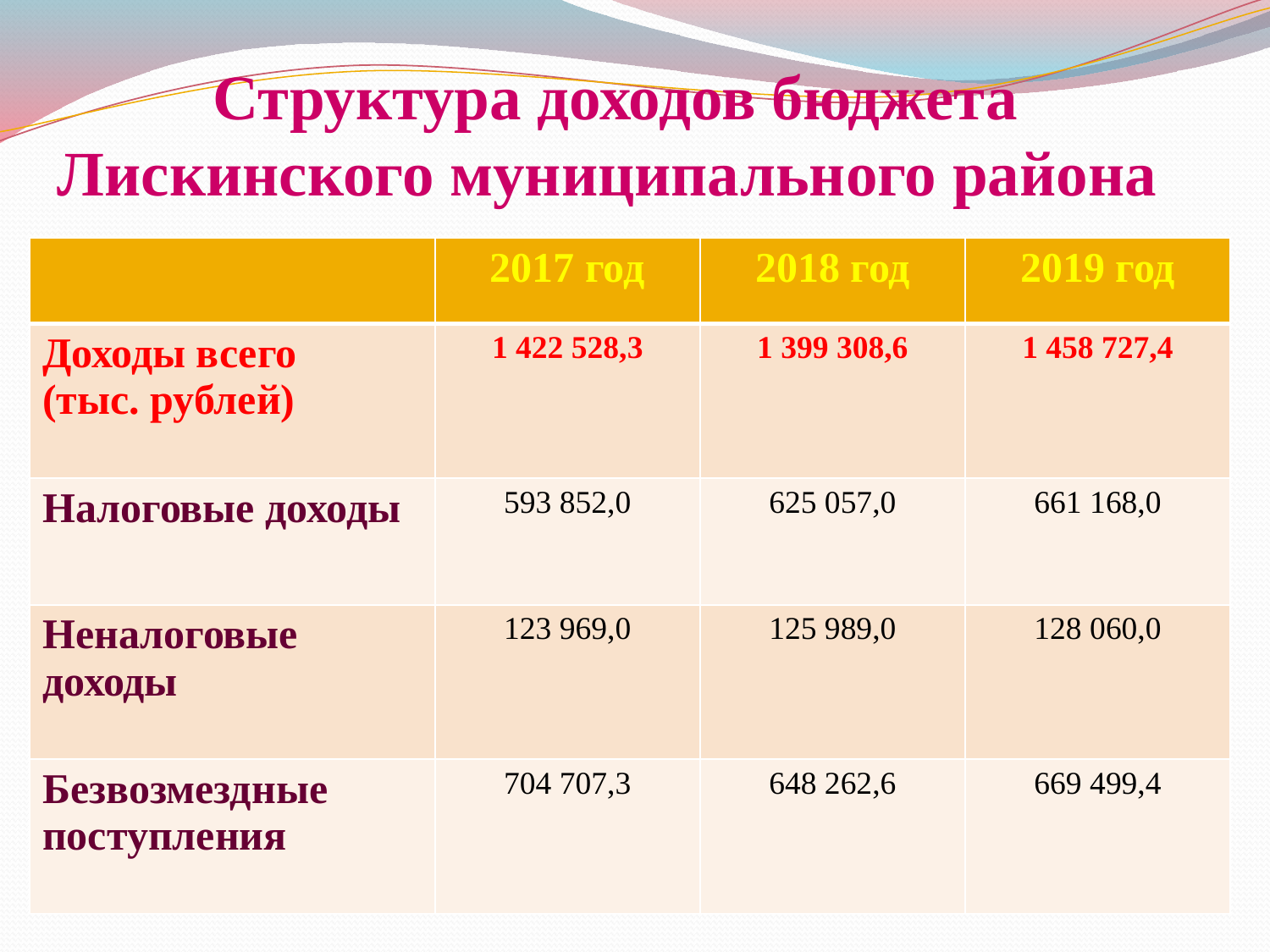

# Структура доходов бюджета Лискинского муниципального района
|  | 2017 год | 2018 год | 2019 год |
| --- | --- | --- | --- |
| Доходы всего (тыс. рублей) | 1 422 528,3 | 1 399 308,6 | 1 458 727,4 |
| Налоговые доходы | 593 852,0 | 625 057,0 | 661 168,0 |
| Неналоговые доходы | 123 969,0 | 125 989,0 | 128 060,0 |
| Безвозмездные поступления | 704 707,3 | 648 262,6 | 669 499,4 |